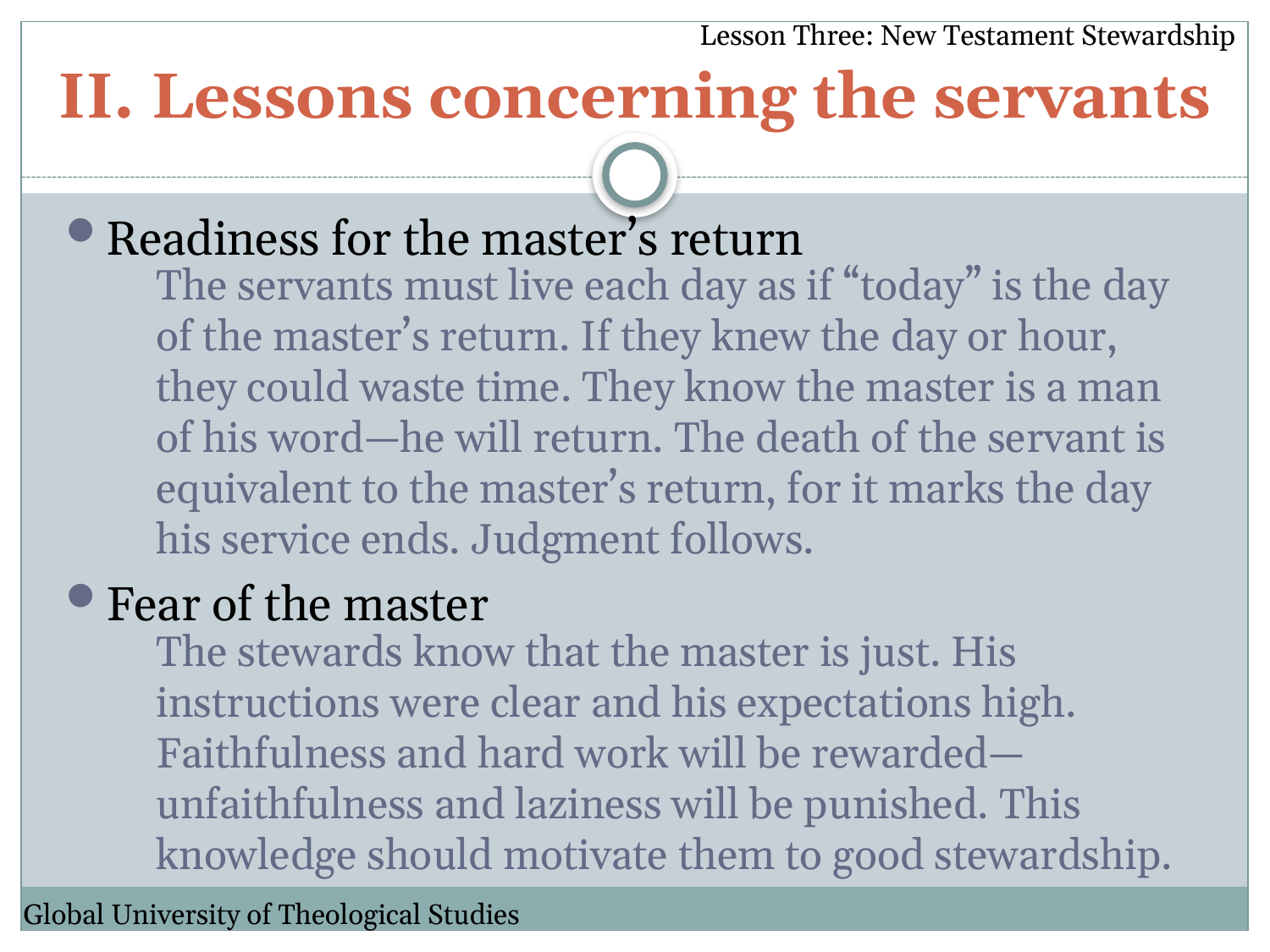

Lesson Three: New Testament Stewardship
# II. Lessons concerning the servants
Readiness for the master’s return
	The servants must live each day as if “today” is the day of the master’s return. If they knew the day or hour, they could waste time. They know the master is a man of his word—he will return. The death of the servant is equivalent to the master’s return, for it marks the day his service ends. Judgment follows.
Fear of the master
	The stewards know that the master is just. His instructions were clear and his expectations high. Faithfulness and hard work will be rewarded—unfaithfulness and laziness will be punished. This knowledge should motivate them to good stewardship.
Global University of Theological Studies